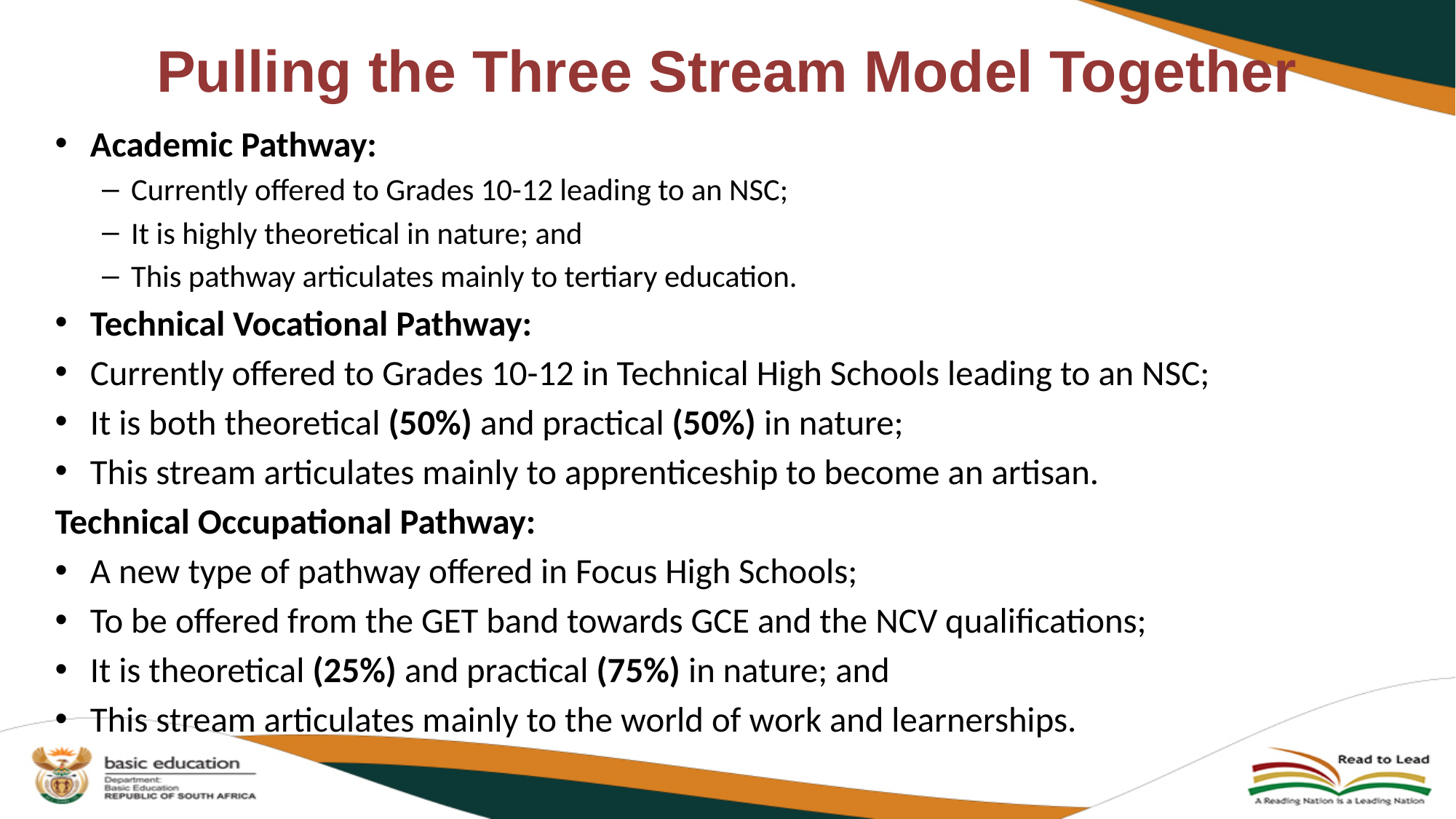

# Pulling the Three Stream Model Together
Academic Pathway:
Currently offered to Grades 10-12 leading to an NSC;
It is highly theoretical in nature; and
This pathway articulates mainly to tertiary education.
Technical Vocational Pathway:
Currently offered to Grades 10-12 in Technical High Schools leading to an NSC;
It is both theoretical (50%) and practical (50%) in nature;
This stream articulates mainly to apprenticeship to become an artisan.
Technical Occupational Pathway:
A new type of pathway offered in Focus High Schools;
To be offered from the GET band towards GCE and the NCV qualifications;
It is theoretical (25%) and practical (75%) in nature; and
This stream articulates mainly to the world of work and learnerships.